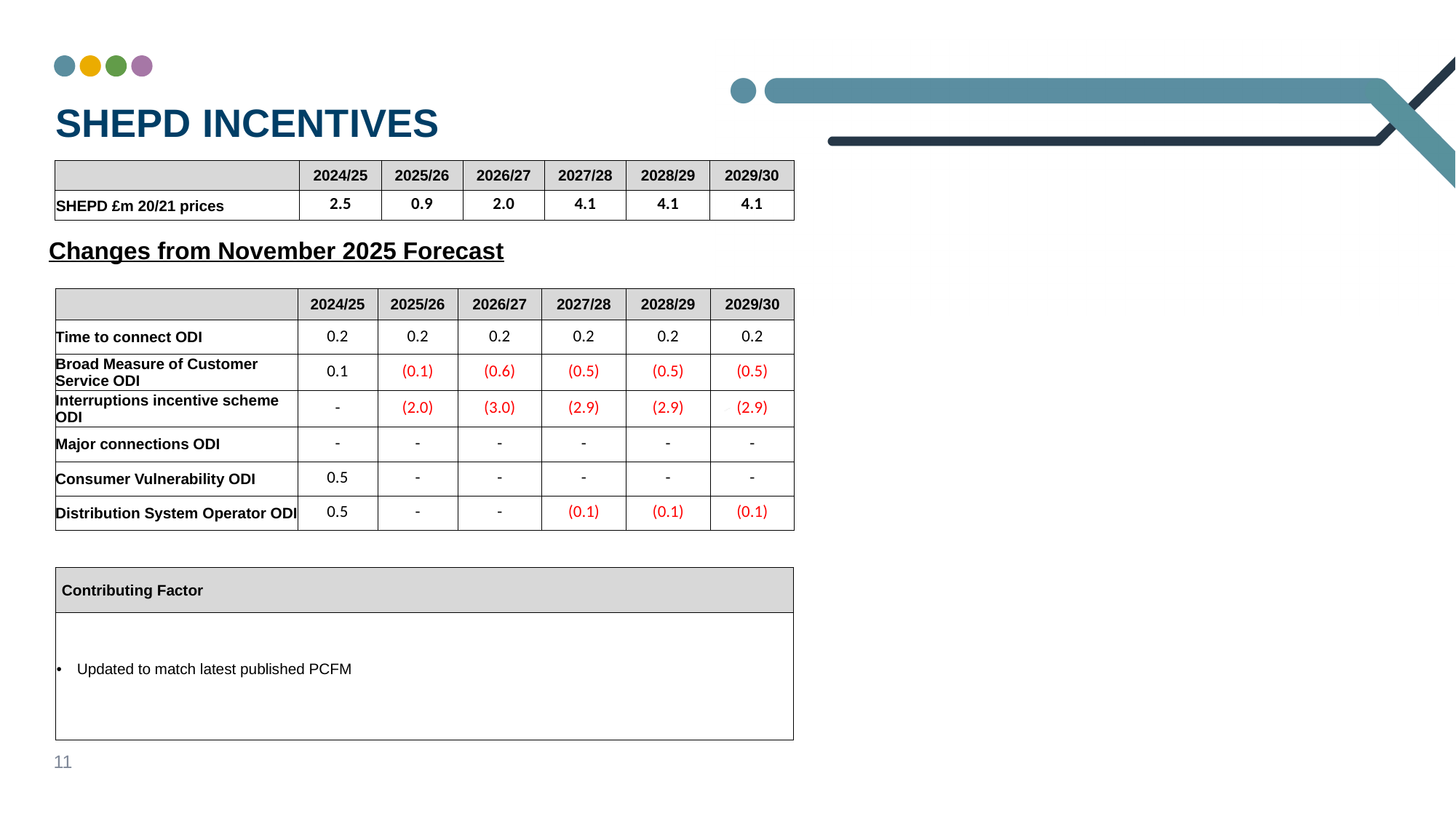

# SHEPD Incentives
|  | 2024/25 | 2025/26 | 2026/27 | 2027/28 | 2028/29 | 2029/30 |
| --- | --- | --- | --- | --- | --- | --- |
| SHEPD £m 20/21 prices | 2.5 | 0.9 | 2.0 | 4.1 | 4.1 | 4.1 |
Changes from November 2025 Forecast
|  | 2024/25 | 2025/26 | 2026/27 | 2027/28 | 2028/29 | 2029/30 |
| --- | --- | --- | --- | --- | --- | --- |
| Time to connect ODI | 0.2 | 0.2 | 0.2 | 0.2 | 0.2 | 0.2 |
| Broad Measure of Customer Service ODI | 0.1 | (0.1) | (0.6) | (0.5) | (0.5) | (0.5) |
| Interruptions incentive scheme ODI | - | (2.0) | (3.0) | (2.9) | (2.9) | (2.9) |
| Major connections ODI | - | - | - | - | - | - |
| Consumer Vulnerability ODI | 0.5 | - | - | - | - | - |
| Distribution System Operator ODI | 0.5 | - | - | (0.1) | (0.1) | (0.1) |
| Contributing Factor |
| --- |
| Updated to match latest published PCFM |